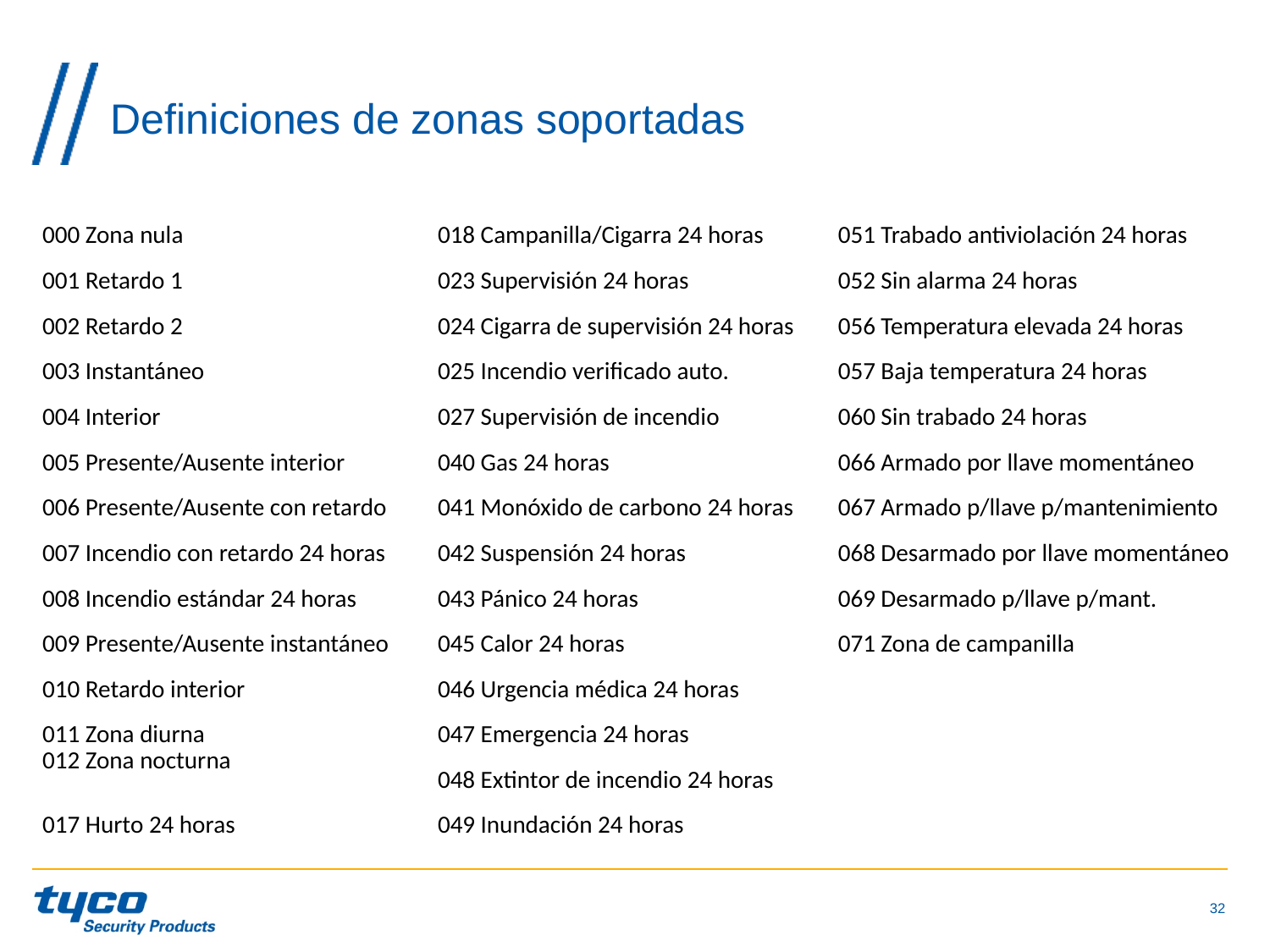

# Definiciones de zonas soportadas
| 000 Zona nula | 018 Campanilla/Cigarra 24 horas | 051 Trabado antiviolación 24 horas |
| --- | --- | --- |
| 001 Retardo 1 | 023 Supervisión 24 horas | 052 Sin alarma 24 horas |
| 002 Retardo 2 | 024 Cigarra de supervisión 24 horas | 056 Temperatura elevada 24 horas |
| 003 Instantáneo | 025 Incendio verificado auto. | 057 Baja temperatura 24 horas |
| 004 Interior | 027 Supervisión de incendio | 060 Sin trabado 24 horas |
| 005 Presente/Ausente interior | 040 Gas 24 horas | 066 Armado por llave momentáneo |
| 006 Presente/Ausente con retardo | 041 Monóxido de carbono 24 horas | 067 Armado p/llave p/mantenimiento |
| 007 Incendio con retardo 24 horas | 042 Suspensión 24 horas | 068 Desarmado por llave momentáneo |
| 008 Incendio estándar 24 horas | 043 Pánico 24 horas | 069 Desarmado p/llave p/mant. |
| 009 Presente/Ausente instantáneo | 045 Calor 24 horas | 071 Zona de campanilla |
| 010 Retardo interior | 046 Urgencia médica 24 horas |  |
| 011 Zona diurna | 047 Emergencia 24 horas |  |
| 012 Zona nocturna | 048 Extintor de incendio 24 horas |  |
| 017 Hurto 24 horas | 049 Inundación 24 horas |  |
32